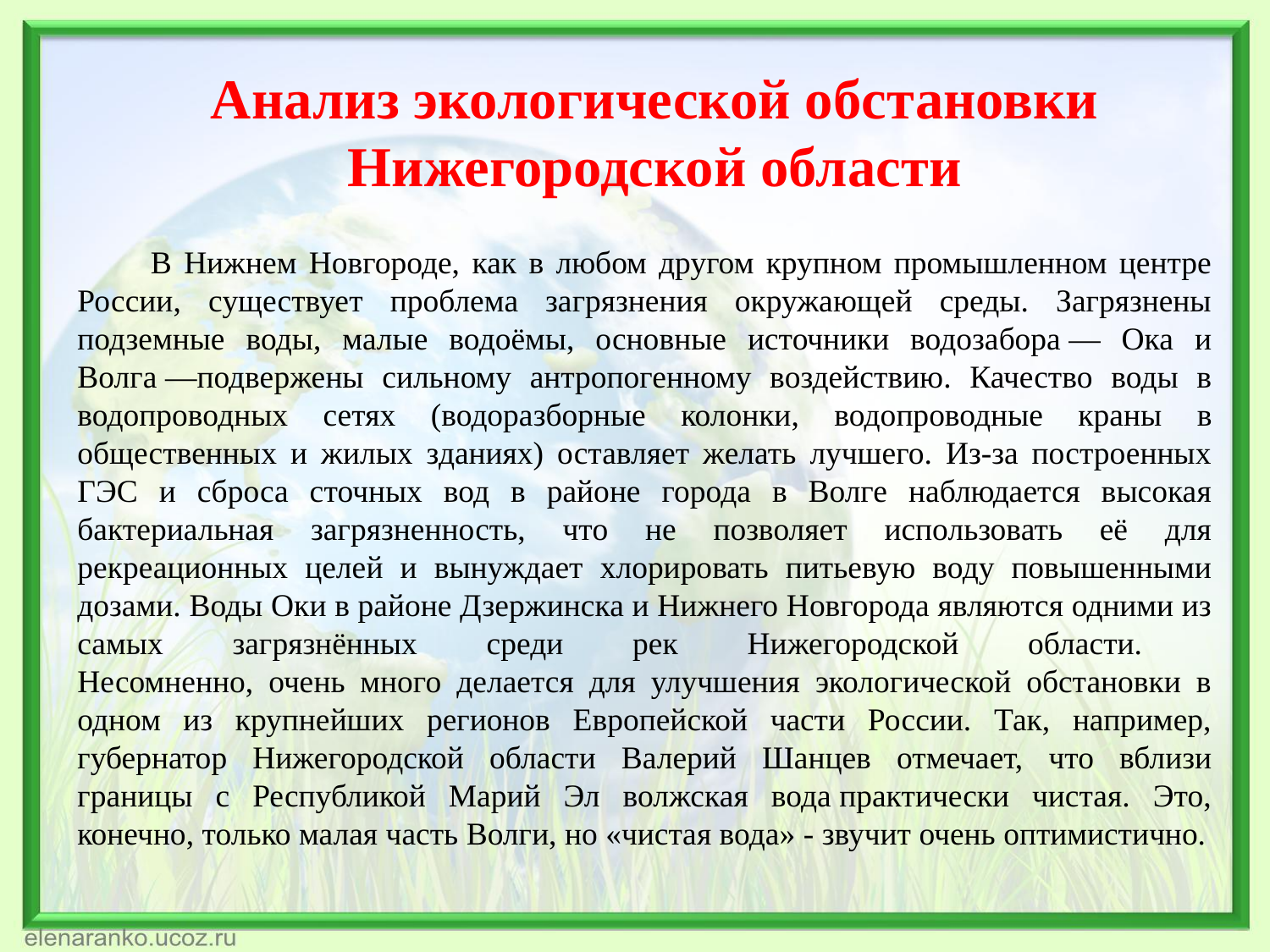

Анализ экологической обстановки Нижегородской области
      В Нижнем Новгороде, как в любом другом крупном промышленном центре России, существует проблема загрязнения окружающей среды. Загрязнены подземные воды, малые водоёмы, основные источники водозабора — Ока и Волга —подвержены сильному антропогенному воздействию. Качество воды в водопроводных сетях (водоразборные колонки, водопроводные краны в общественных и жилых зданиях) оставляет желать лучшего. Из-за построенных ГЭС и сброса сточных вод в районе города в Волге наблюдается высокая бактериальная загрязненность, что не позволяет использовать её для рекреационных целей и вынуждает хлорировать питьевую воду повышенными дозами. Воды Оки в районе Дзержинска и Нижнего Новгорода являются одними из самых загрязнённых среди рек Нижегородской области.
Несомненно, очень много делается для улучшения экологической обстановки в одном из крупнейших регионов Европейской части России. Так, например, губернатор Нижегородской области Валерий Шанцев отмечает, что вблизи границы с Республикой Марий Эл волжская вода практически чистая. Это, конечно, только малая часть Волги, но «чистая вода» - звучит очень оптимистично.